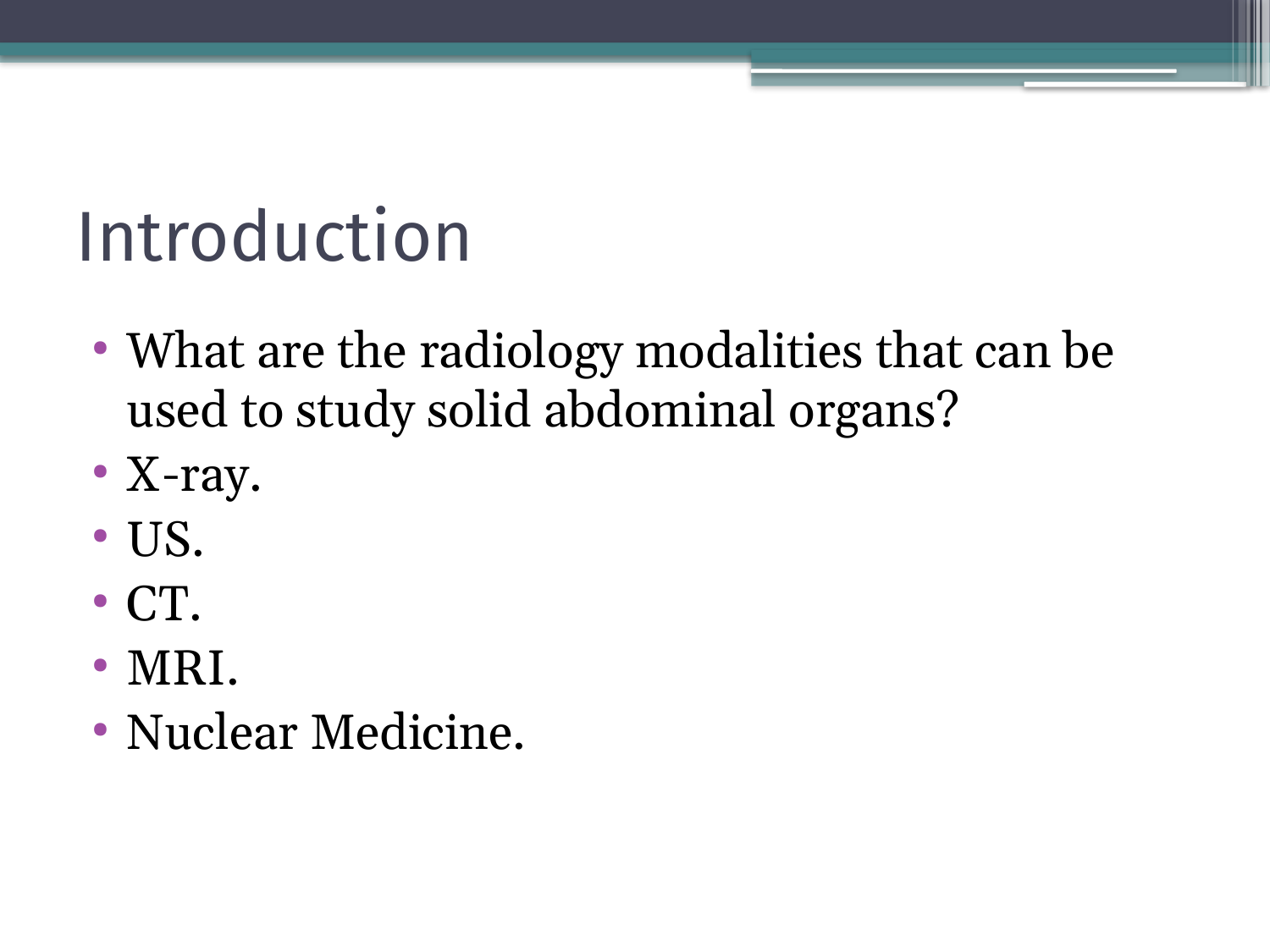

# Introduction
What are the radiology modalities that can be used to study solid abdominal organs?
X-ray.
US.
CT.
MRI.
Nuclear Medicine.